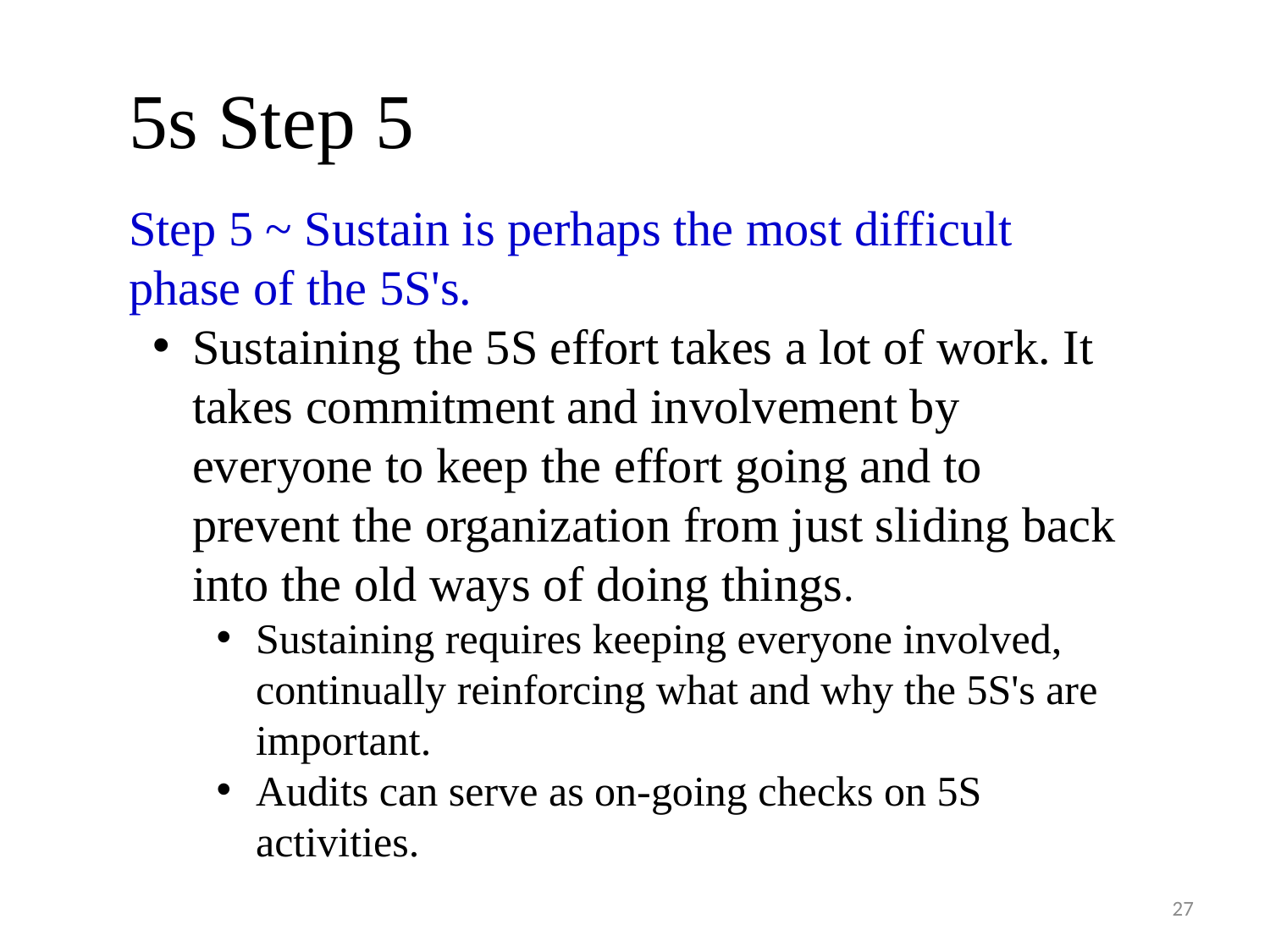

# 5s Step 5
Step 5 ~ Sustain is perhaps the most difficult phase of the 5S's.
Sustaining the 5S effort takes a lot of work. It takes commitment and involvement by everyone to keep the effort going and to prevent the organization from just sliding back into the old ways of doing things.
Sustaining requires keeping everyone involved, continually reinforcing what and why the 5S's are important.
Audits can serve as on-going checks on 5S activities.

27